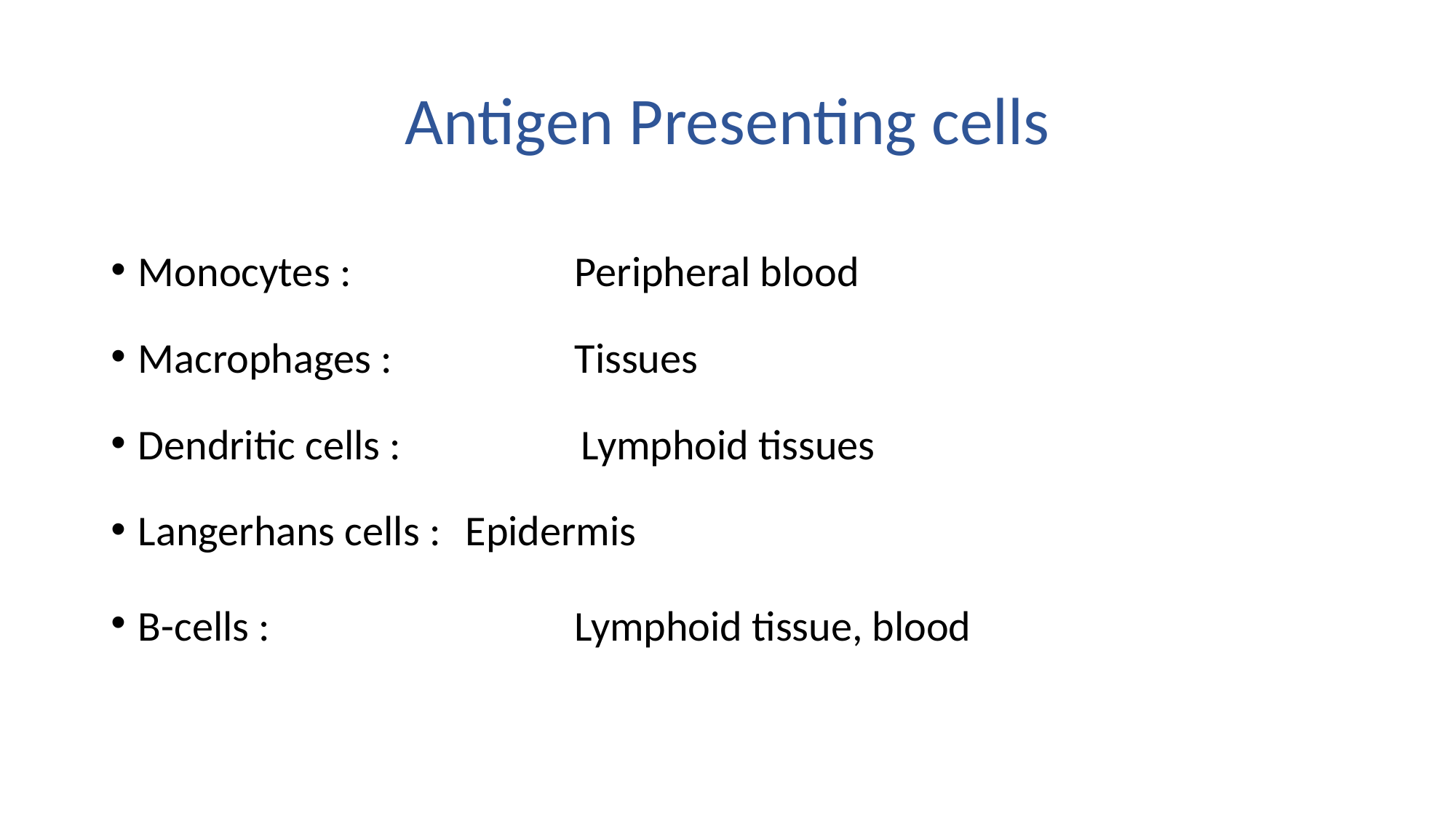

# Antigen Presenting cells
Monocytes : 		Peripheral blood
Macrophages : 		Tissues
Dendritic cells : 	            Lymphoid tissues
Langerhans cells : 	Epidermis
B-cells : 			Lymphoid tissue, blood